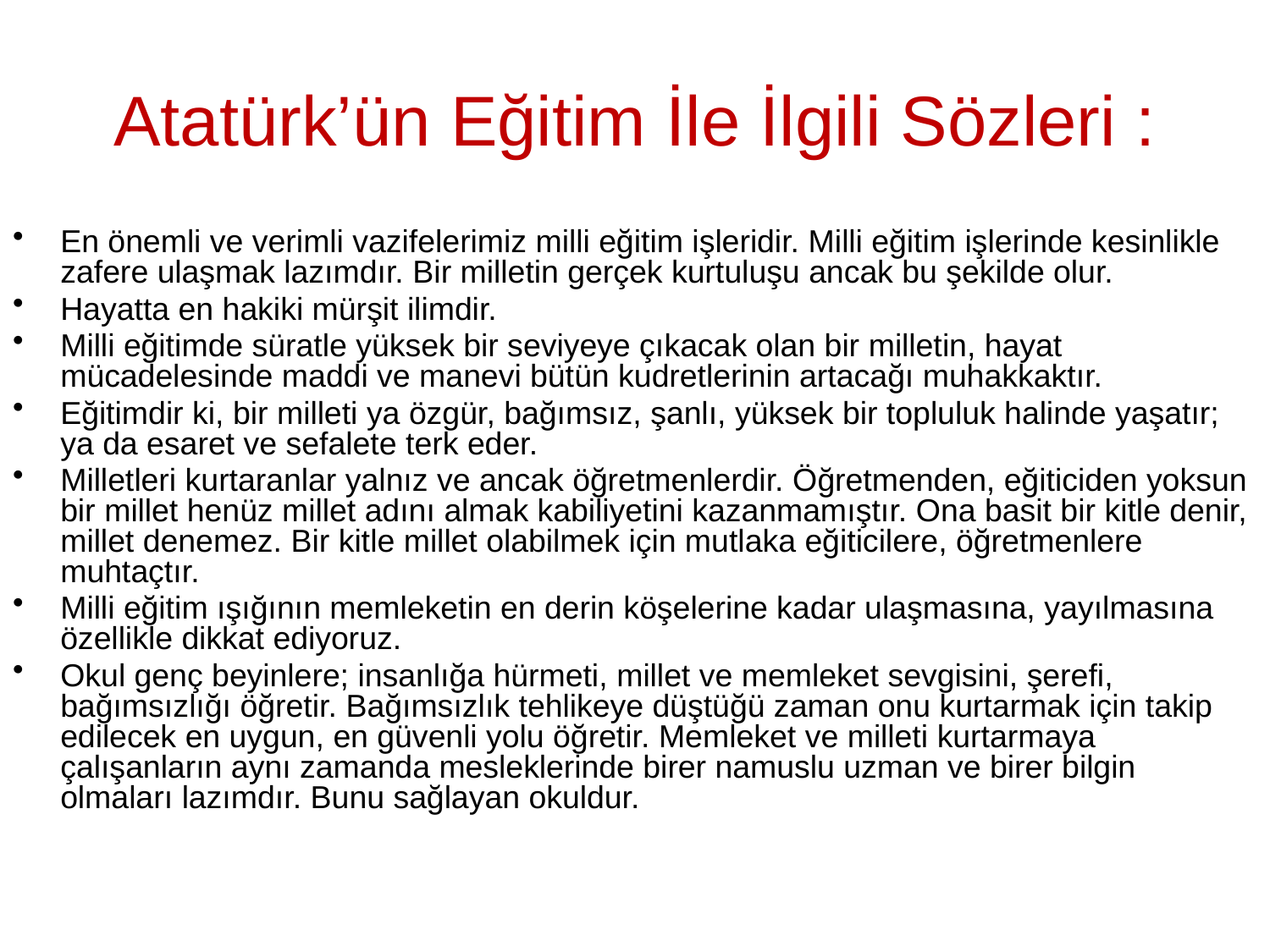

Atatürk’ün Eğitim İle İlgili Sözleri :
En önemli ve verimli vazifelerimiz milli eğitim işleridir. Milli eğitim işlerinde kesinlikle zafere ulaşmak lazımdır. Bir milletin gerçek kurtuluşu ancak bu şekilde olur.
Hayatta en hakiki mürşit ilimdir.
Milli eğitimde süratle yüksek bir seviyeye çıkacak olan bir milletin, hayat mücadelesinde maddi ve manevi bütün kudretlerinin artacağı muhakkaktır.
Eğitimdir ki, bir milleti ya özgür, bağımsız, şanlı, yüksek bir topluluk halinde yaşatır; ya da esaret ve sefalete terk eder.
Milletleri kurtaranlar yalnız ve ancak öğretmenlerdir. Öğretmenden, eğiticiden yoksun bir millet henüz millet adını almak kabiliyetini kazanmamıştır. Ona basit bir kitle denir, millet denemez. Bir kitle millet olabilmek için mutlaka eğiticilere, öğretmenlere muhtaçtır.
Milli eğitim ışığının memleketin en derin köşelerine kadar ulaşmasına, yayılmasına özellikle dikkat ediyoruz.
Okul genç beyinlere; insanlığa hürmeti, millet ve memleket sevgisini, şerefi, bağımsızlığı öğretir. Bağımsızlık tehlikeye düştüğü zaman onu kurtarmak için takip edilecek en uygun, en güvenli yolu öğretir. Memleket ve milleti kurtarmaya çalışanların aynı zamanda mesleklerinde birer namuslu uzman ve birer bilgin olmaları lazımdır. Bunu sağlayan okuldur.